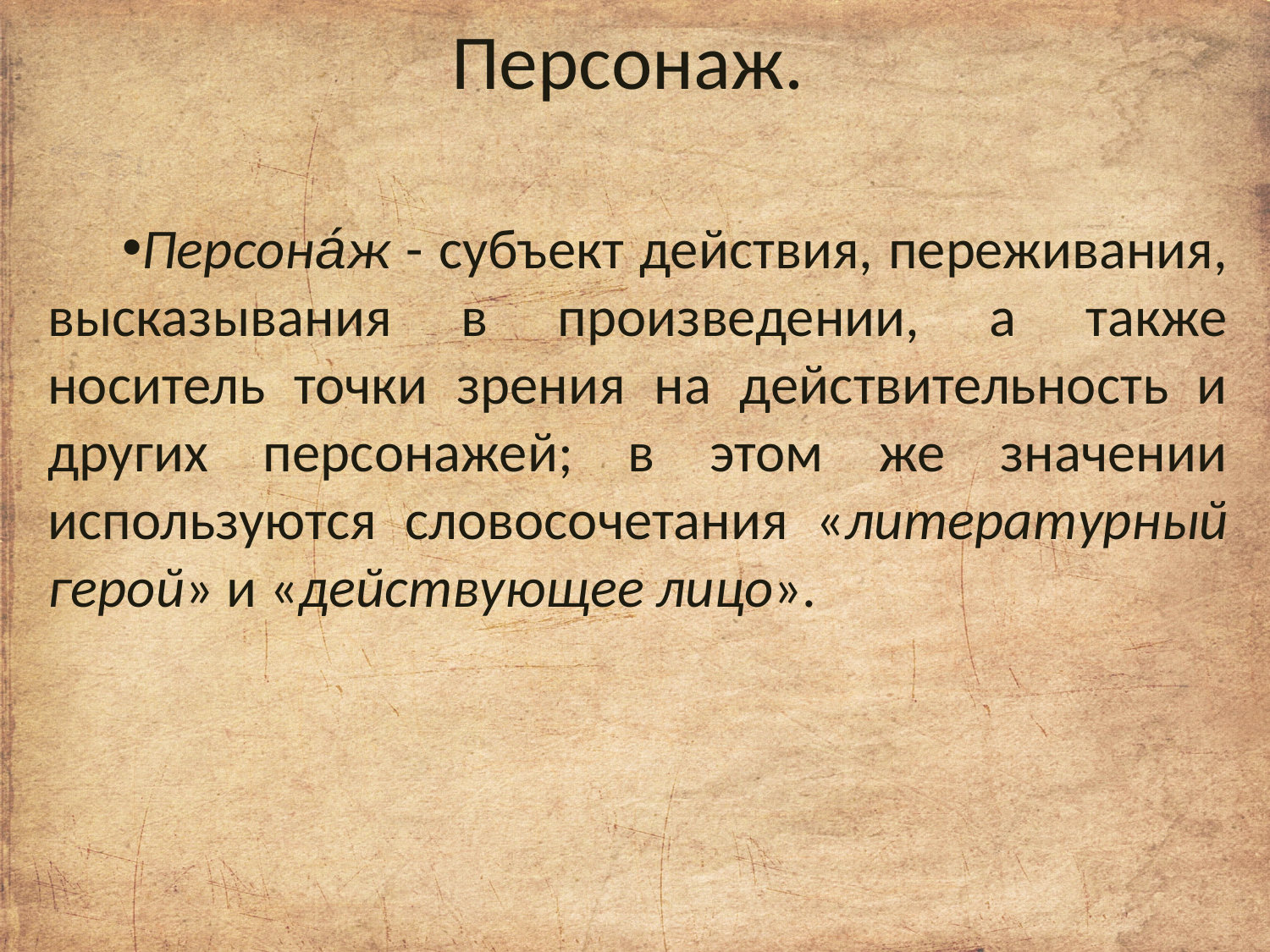

# Персонаж.
Персона́ж - субъект действия, переживания, высказывания в произведении, а также носитель точки зрения на действительность и других персонажей; в этом же значении используются словосочетания «литературный герой» и «действующее лицо».